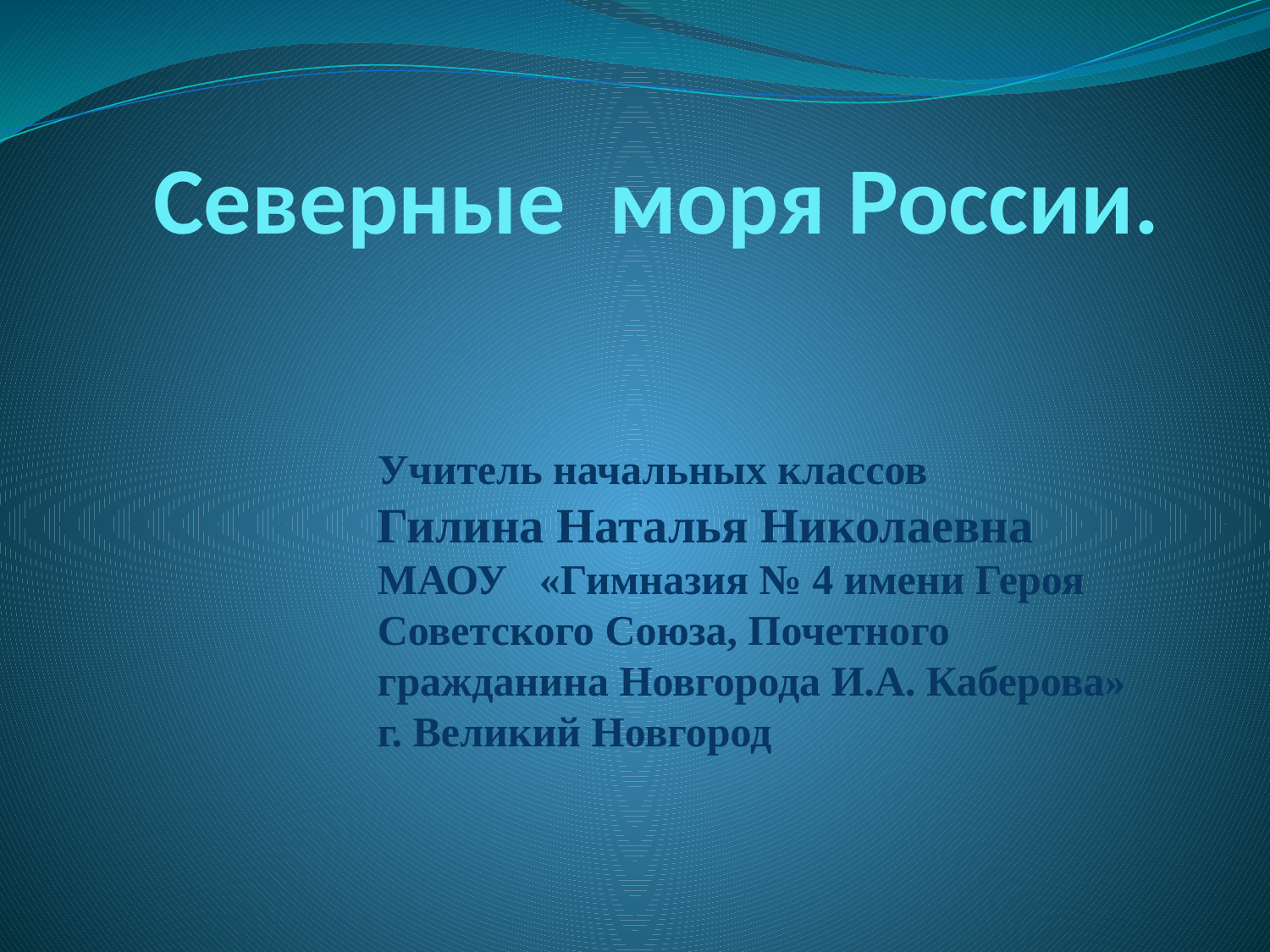

# Северные  моря России.
Учитель начальных классов
Гилина Наталья Николаевна
МАОУ   «Гимназия № 4 имени Героя Советского Союза, Почетного гражданина Новгорода И.А. Каберова»
г. Великий Новгород